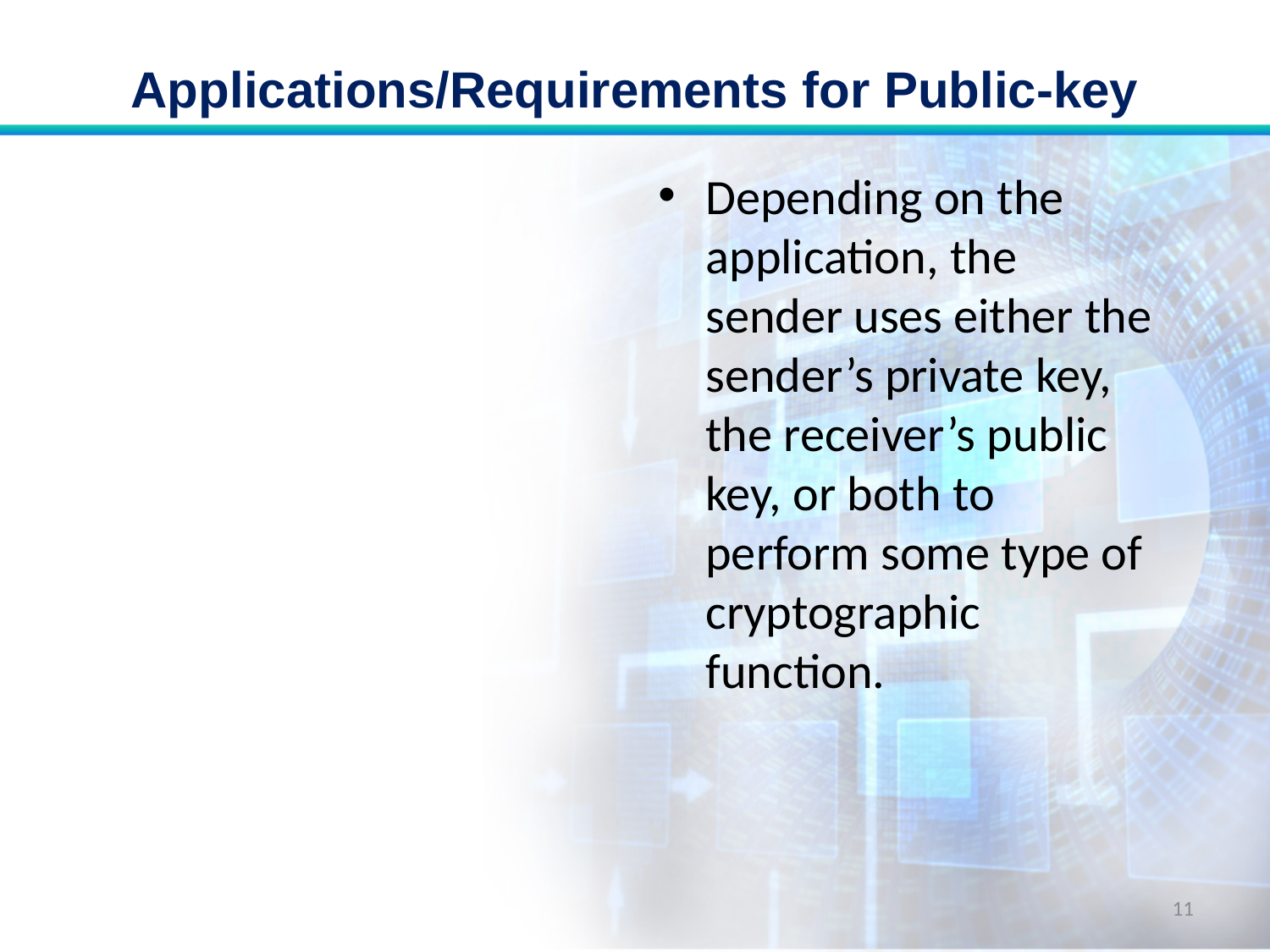

# Applications/Requirements for Public-key
Depending on the application, the sender uses either the sender’s private key, the receiver’s public key, or both to perform some type of cryptographic function.
11